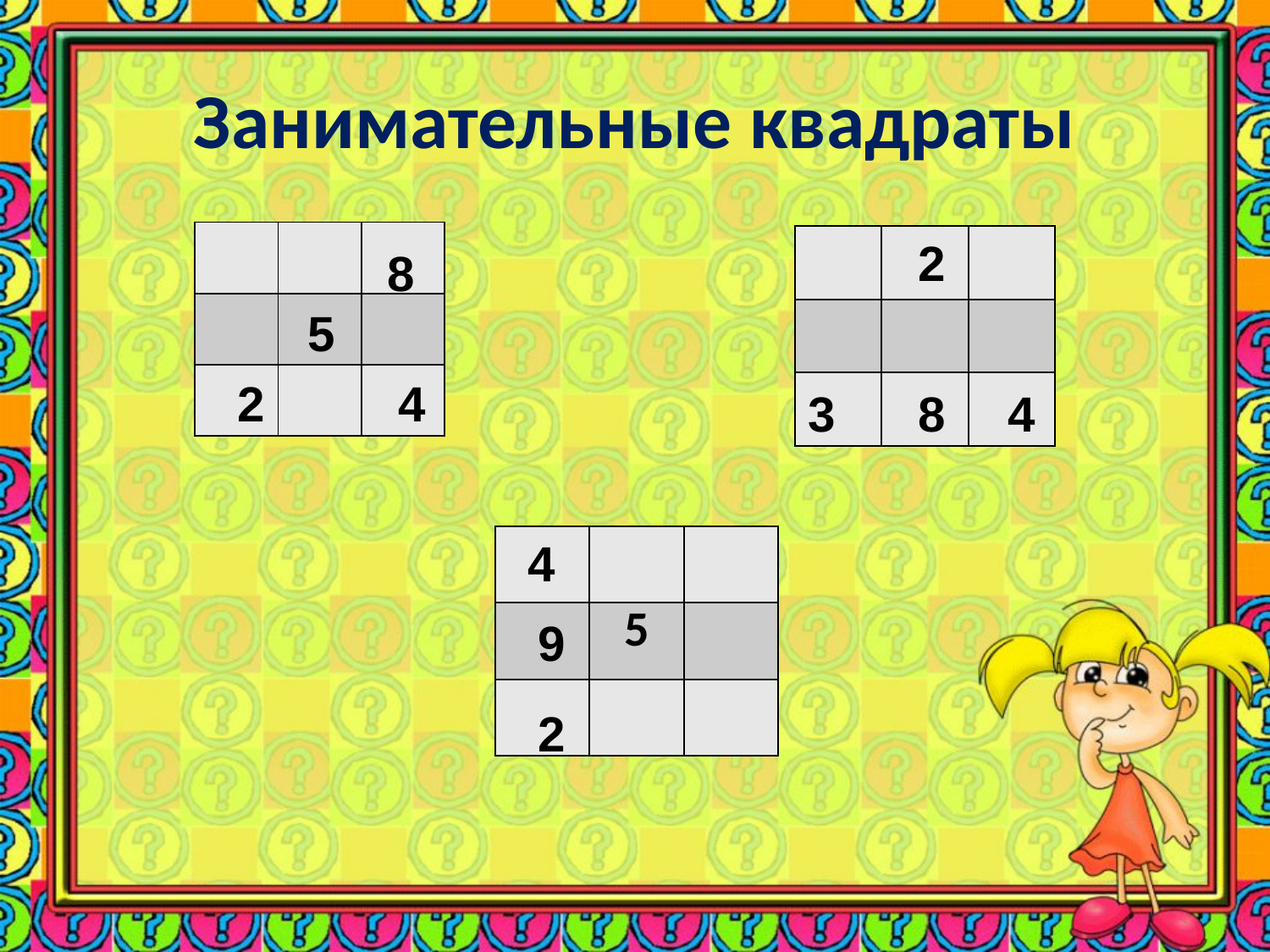

# Занимательные квадраты
|  |  |  |
| --- | --- | --- |
|  |  |  |
|  |  |  |
|  |  |  |
| --- | --- | --- |
|  |  |  |
|  |  |  |
2
8
5
2
4
3
8
4
|  |  |  |
| --- | --- | --- |
|  | 5 |  |
|  |  |  |
4
9
2